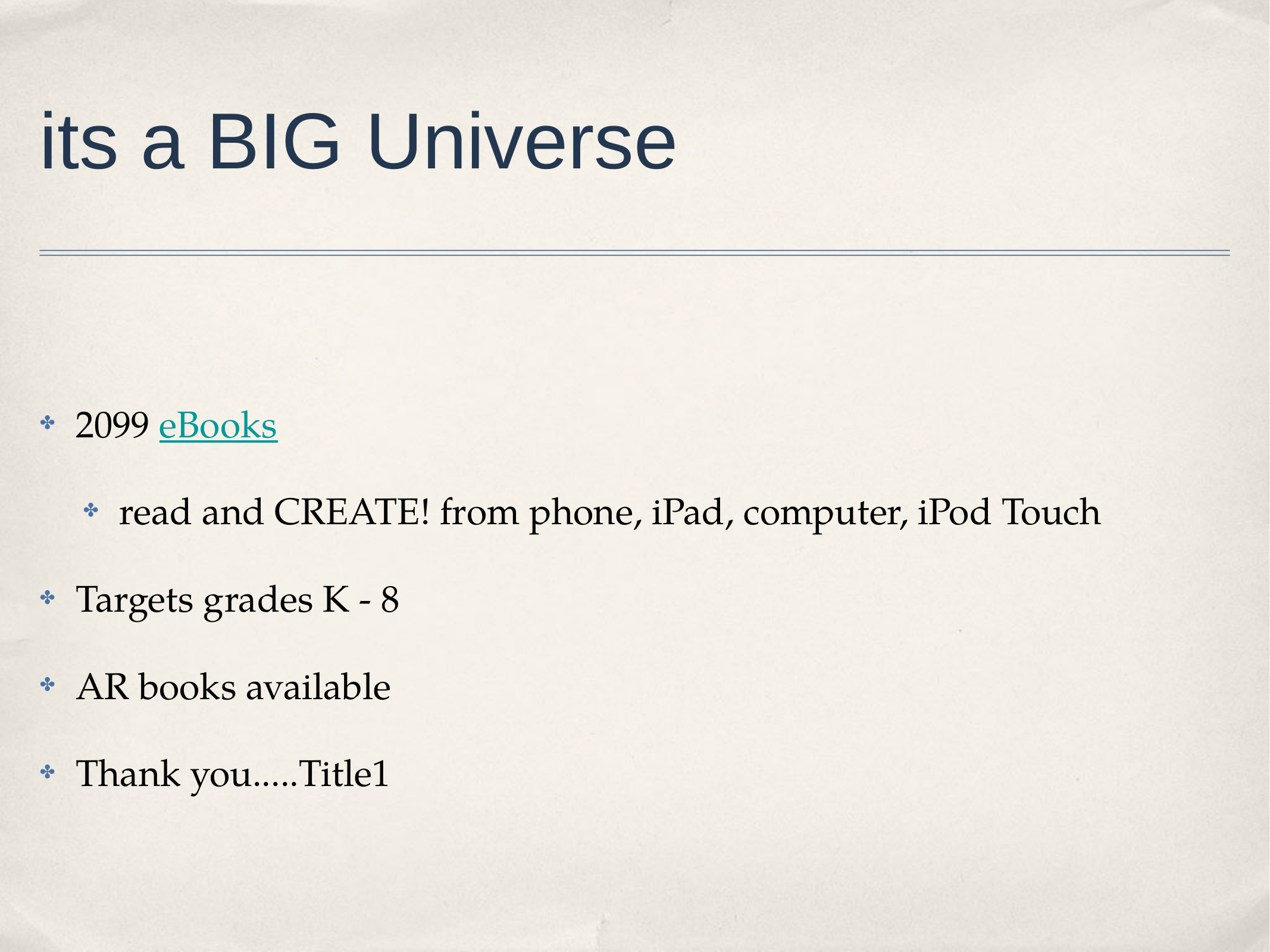

# its a BIG Universe
2099 eBooks
read and CREATE! from phone, iPad, computer, iPod Touch
Targets grades K - 8
AR books available
Thank you.....Title1